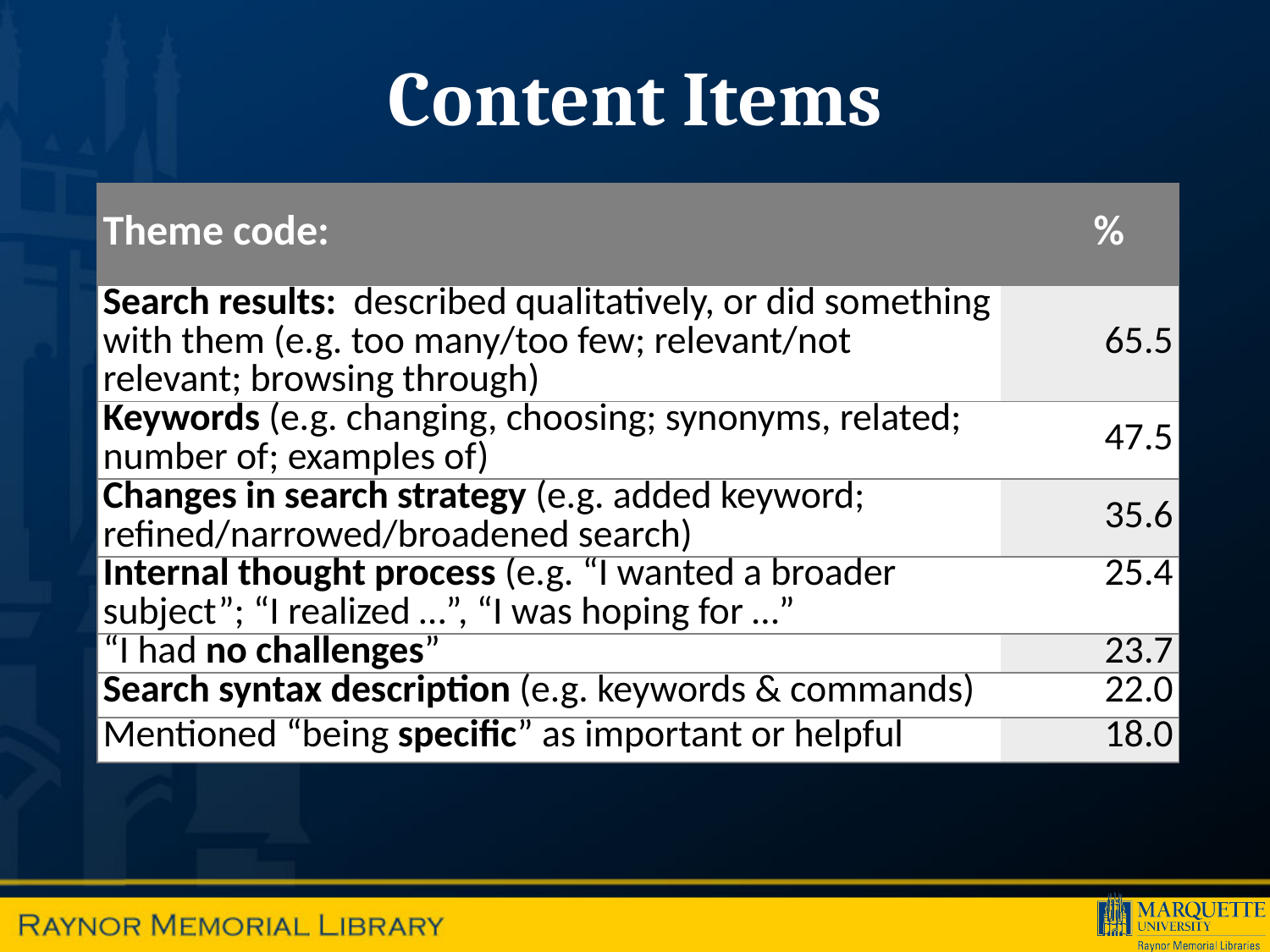

# Content Items
| Theme code: | % |
| --- | --- |
| Search results: described qualitatively, or did something with them (e.g. too many/too few; relevant/not relevant; browsing through) | 65.5 |
| Keywords (e.g. changing, choosing; synonyms, related; number of; examples of) | 47.5 |
| Changes in search strategy (e.g. added keyword; refined/narrowed/broadened search) | 35.6 |
| Internal thought process (e.g. “I wanted a broader subject”; “I realized …”, “I was hoping for …” | 25.4 |
| “I had no challenges” | 23.7 |
| Search syntax description (e.g. keywords & commands) | 22.0 |
| Mentioned “being specific” as important or helpful | 18.0 |